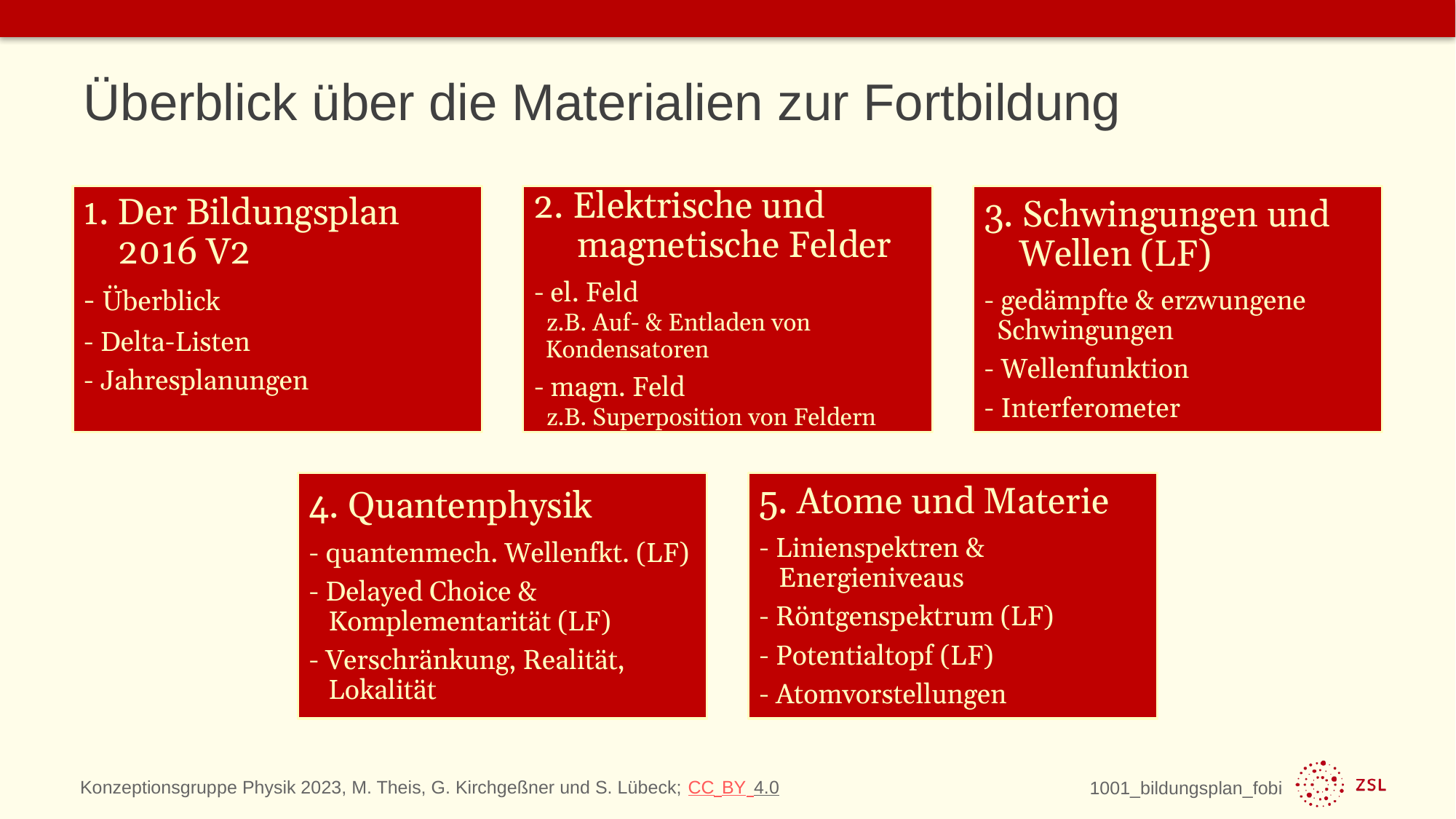

# Überblick über die Materialien zur Fortbildung
1. Der Bildungsplan
    2016 V2
- Überblick
- Delta-Listen
- Jahresplanungen
2. Elektrische und
     magnetische Felder
- el. Feld
  z.B. Auf- & Entladen von
  Kondensatoren
- magn. Feld
  z.B. Superposition von Feldern
3. Schwingungen und
    Wellen (LF)
- gedämpfte & erzwungene
  Schwingungen
- Wellenfunktion
- Interferometer
4. Quantenphysik
- quantenmech. Wellenfkt. (LF)
- Delayed Choice &
   Komplementarität (LF)
- Verschränkung, Realität,
   Lokalität
5. Atome und Materie
- Linienspektren &
   Energieniveaus
- Röntgenspektrum (LF)
- Potentialtopf (LF)
- Atomvorstellungen